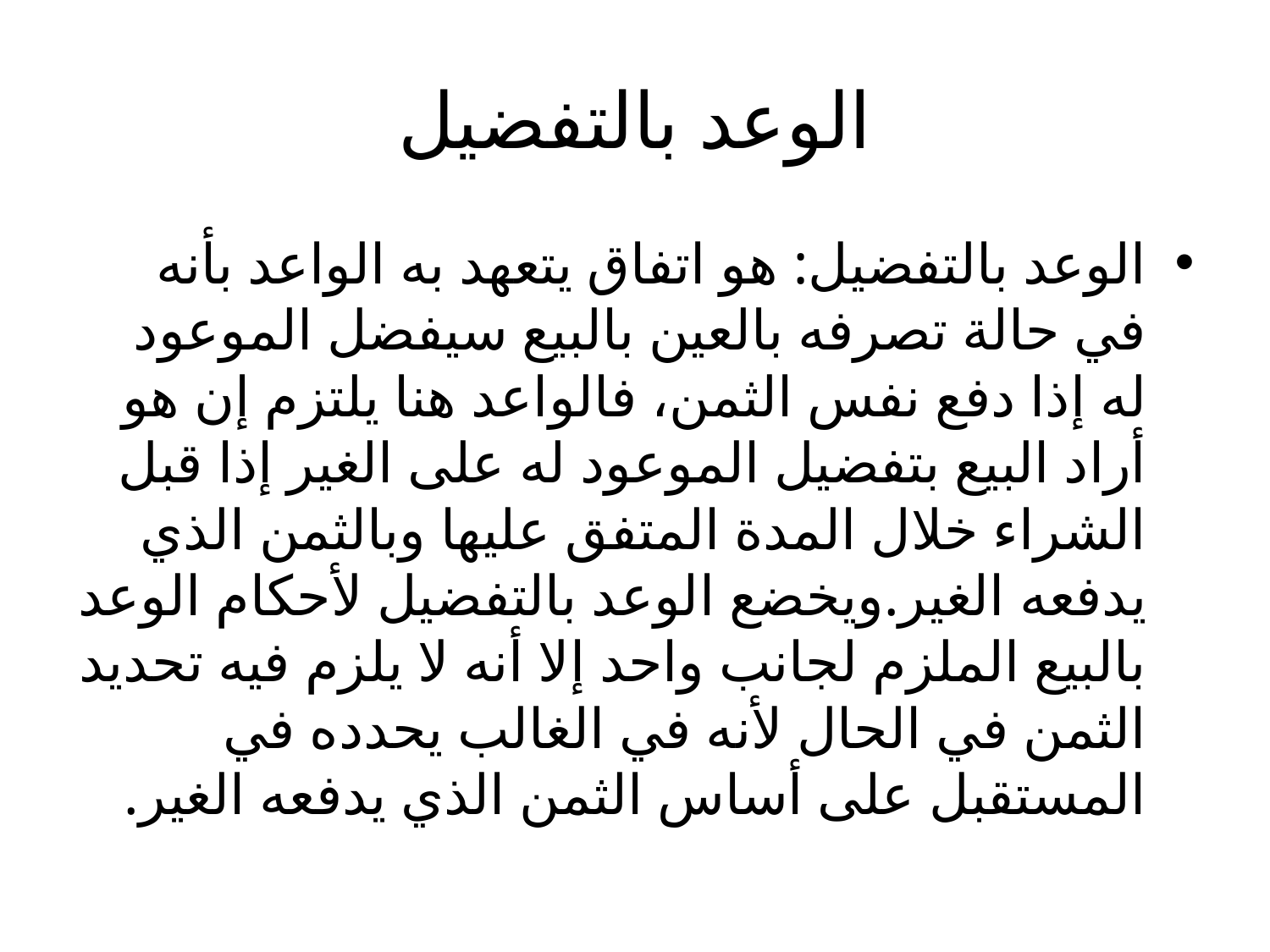

# الوعد بالتفضيل
الوعد بالتفضيل: هو اتفاق يتعهد به الواعد بأنه في حالة تصرفه بالعين بالبيع سيفضل الموعود له إذا دفع نفس الثمن، فالواعد هنا يلتزم إن هو أراد البيع بتفضيل الموعود له على الغير إذا قبل الشراء خلال المدة المتفق عليها وبالثمن الذي يدفعه الغير.ويخضع الوعد بالتفضيل لأحكام الوعد بالبيع الملزم لجانب واحد إلا أنه لا يلزم فيه تحديد الثمن في الحال لأنه في الغالب يحدده في المستقبل على أساس الثمن الذي يدفعه الغير.